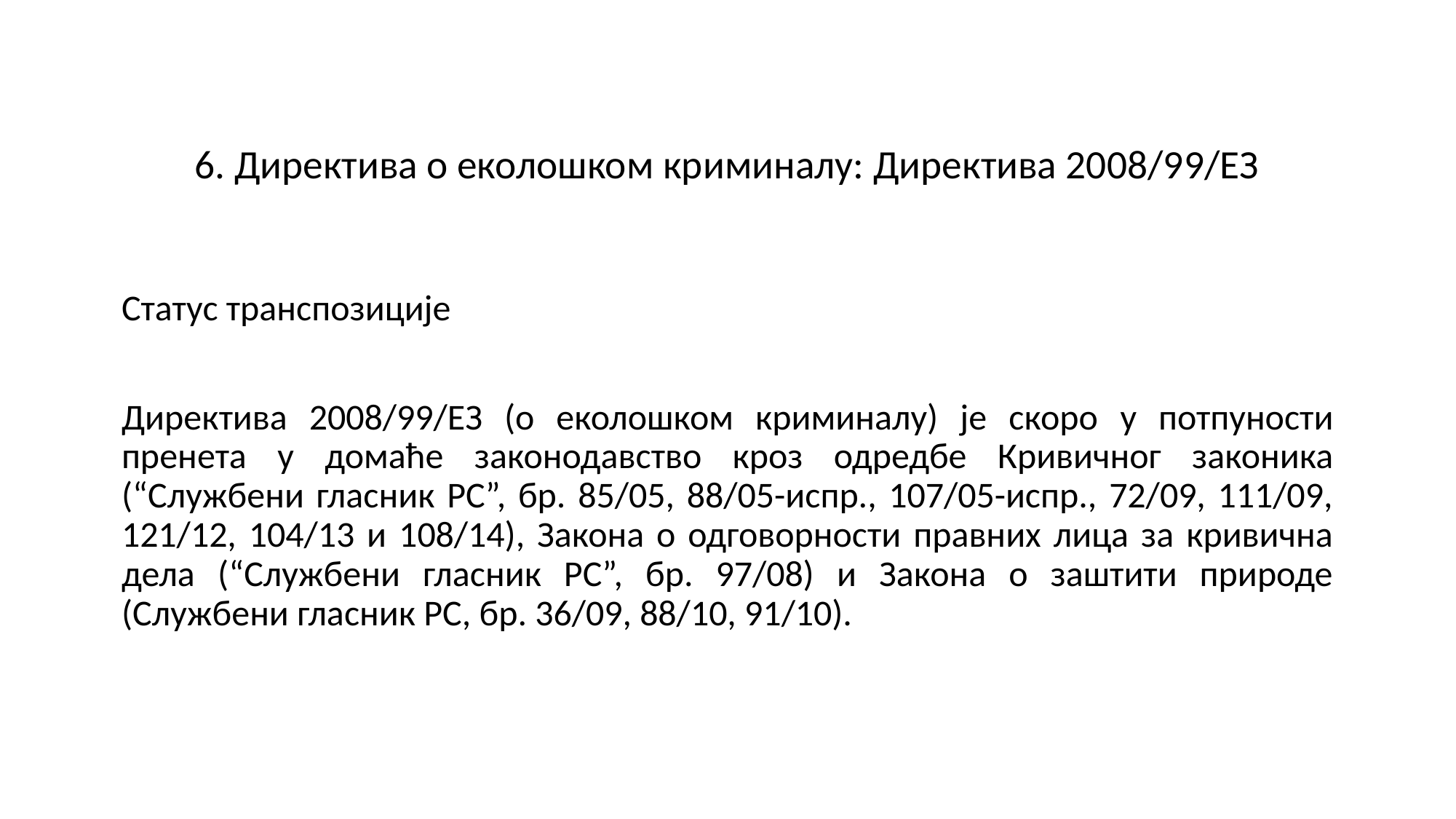

# 6. Директива о еколошком криминалу: Директива 2008/99/EЗ
Статус транспозиције

Директива 2008/99/EЗ (о еколошком криминалу) је скоро у потпуности пренета у домаће законодавство кроз одредбе Кривичног законика (“Службени гласник РС”, бр. 85/05, 88/05-испр., 107/05-испр., 72/09, 111/09, 121/12, 104/13 и 108/14), Закона о одговорности правних лица за кривична дела (“Службени гласник РС”, бр. 97/08) и Закона о заштити природе (Службени гласник РС, бр. 36/09, 88/10, 91/10).